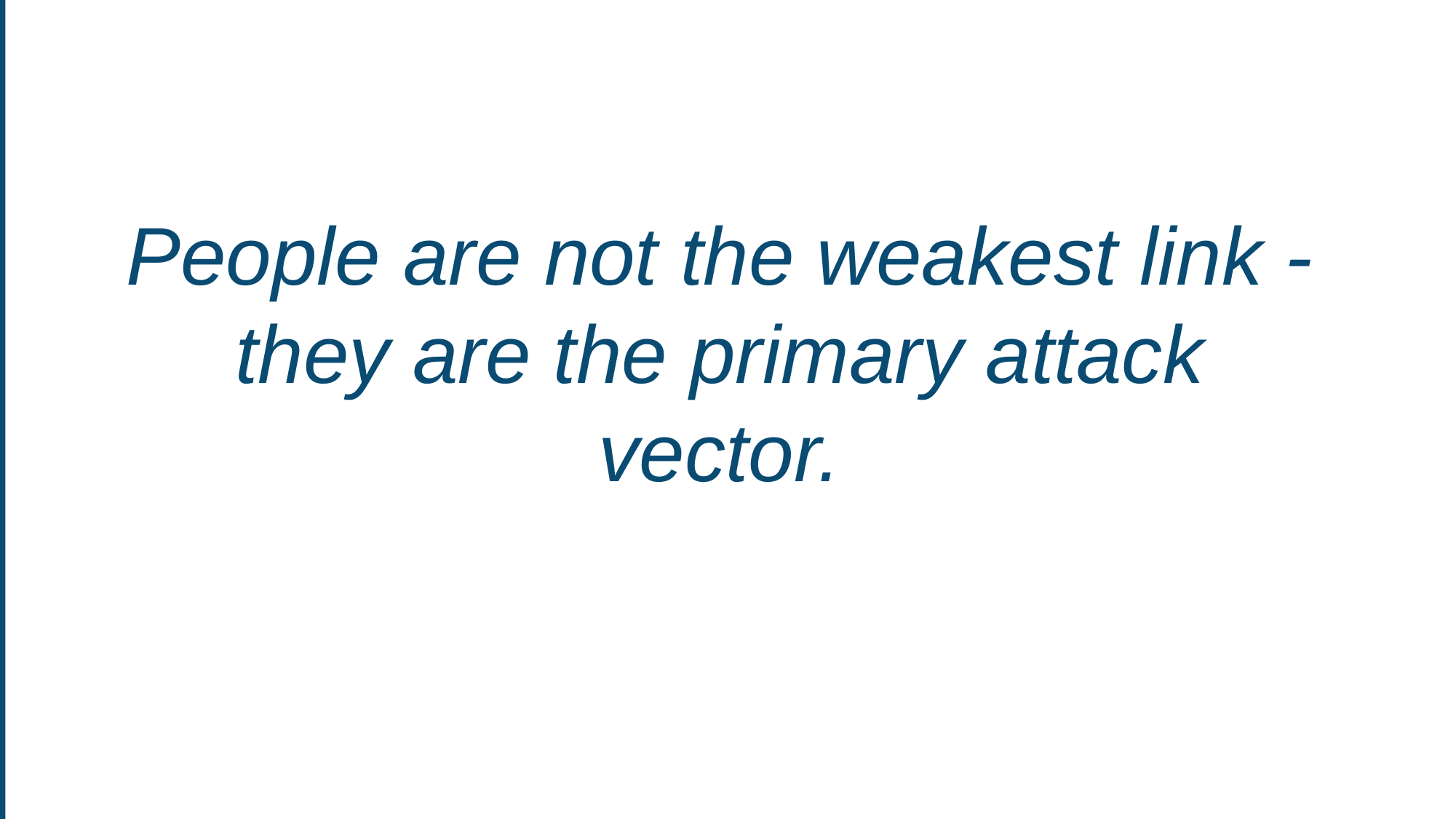

People are not the weakest link - they are the primary attack vector.